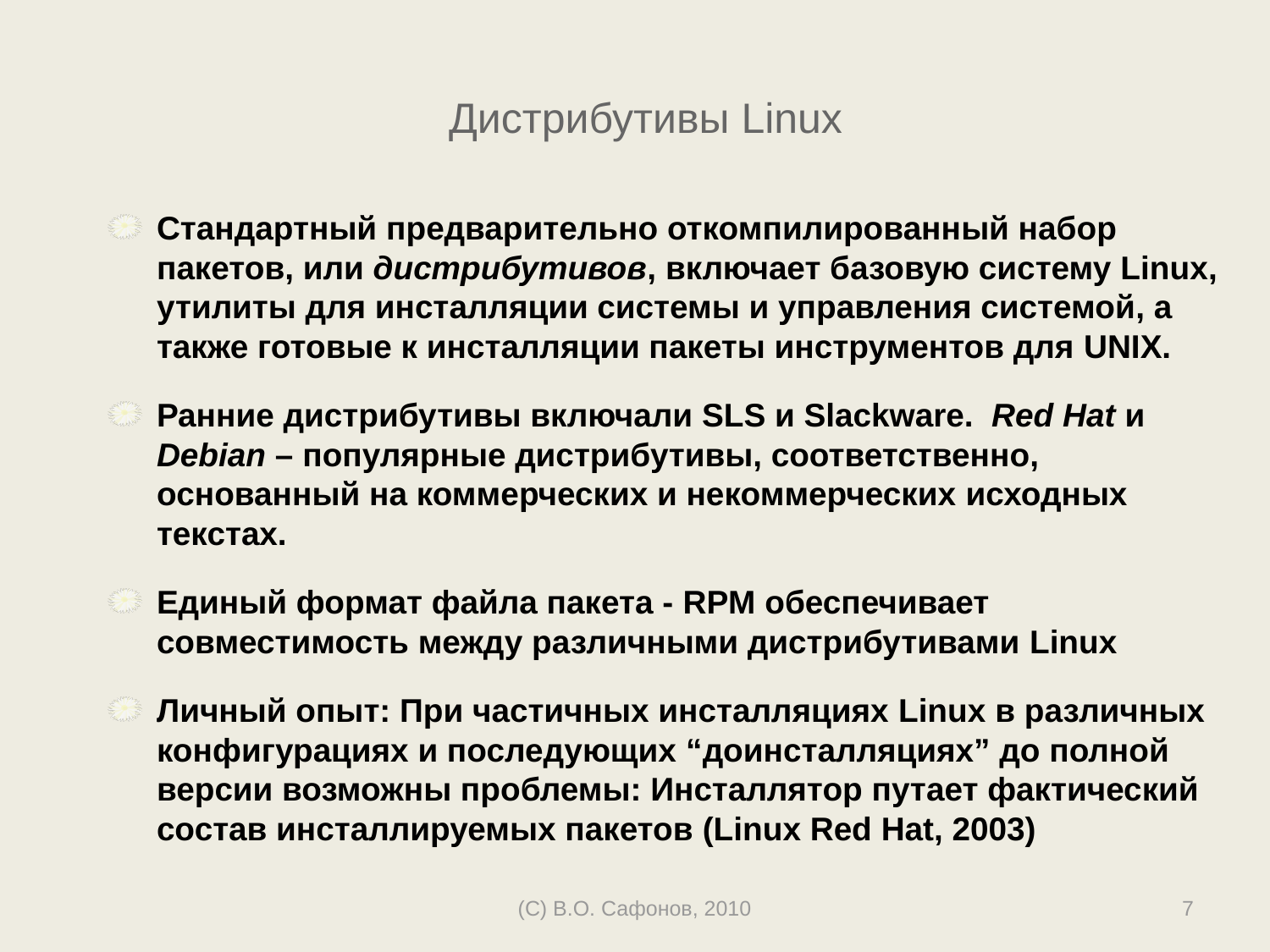

# Дистрибутивы Linux
Стандартный предварительно откомпилированный набор пакетов, или дистрибутивов, включает базовую систему Linux, утилиты для инсталляции системы и управления системой, а также готовые к инсталляции пакеты инструментов для UNIX.
Ранние дистрибутивы включали SLS и Slackware.  Red Hat и Debian – популярные дистрибутивы, соответственно, основанный на коммерческих и некоммерческих исходных текстах.
Единый формат файла пакета - RPM обеспечивает совместимость между различными дистрибутивами Linux
Личный опыт: При частичных инсталляциях Linux в различных конфигурациях и последующих “доинсталляциях” до полной версии возможны проблемы: Инсталлятор путает фактический состав инсталлируемых пакетов (Linux Red Hat, 2003)
(C) В.О. Сафонов, 2010
7